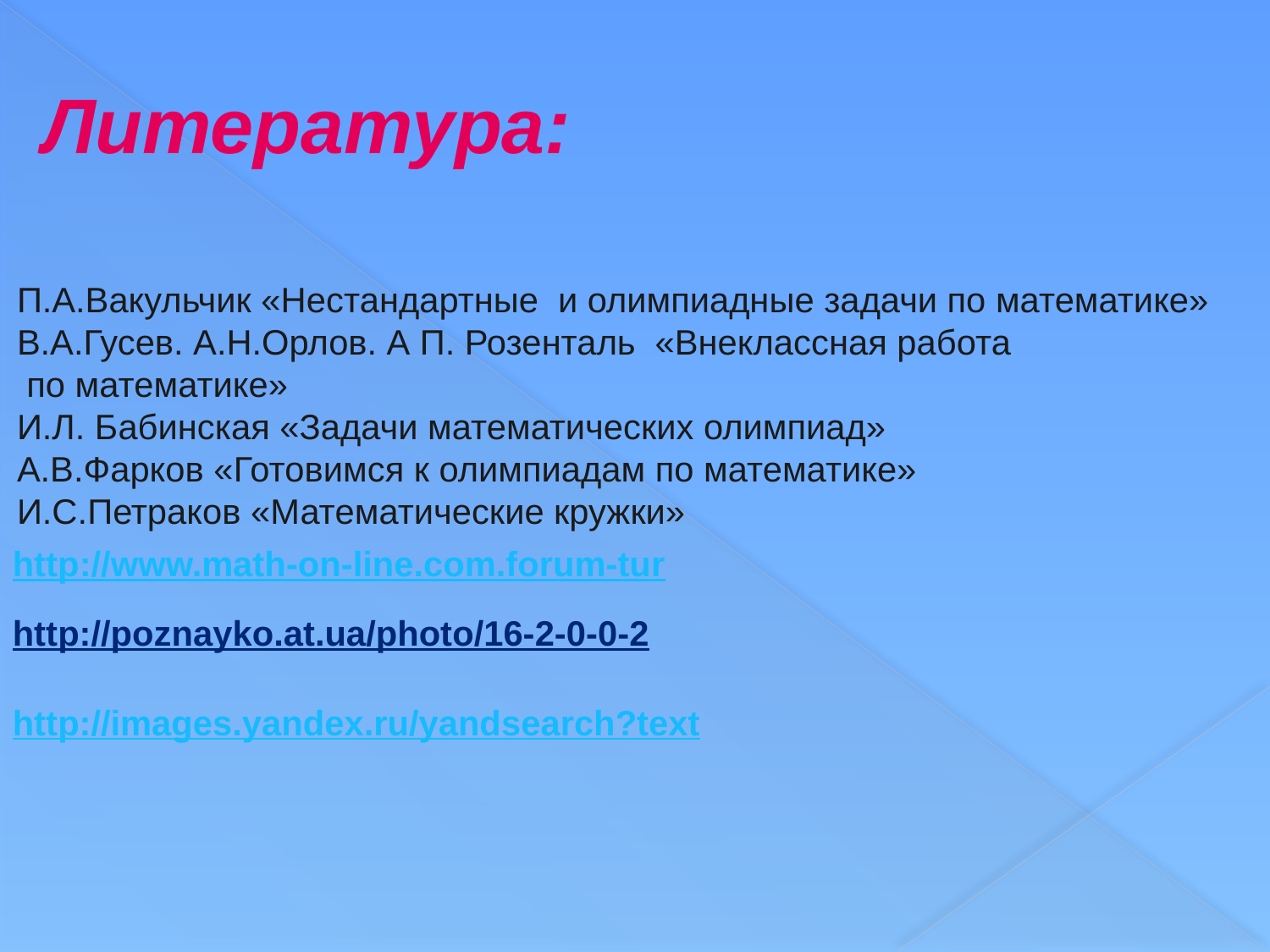

Литература:

П.А.Вакульчик «Нестандартные  и олимпиадные задачи по математике»
В.А.Гусев. А.Н.Орлов. А П. Розенталь  «Внеклассная работа
 по математике»
И.Л. Бабинская «Задачи математических олимпиад»
А.В.Фарков «Готовимся к олимпиадам по математике»
И.С.Петраков «Математические кружки»

http://www.math-on-line.com.forum-tur
http://poznayko.at.ua/photo/16-2-0-0-2
http://images.yandex.ru/yandsearch?text